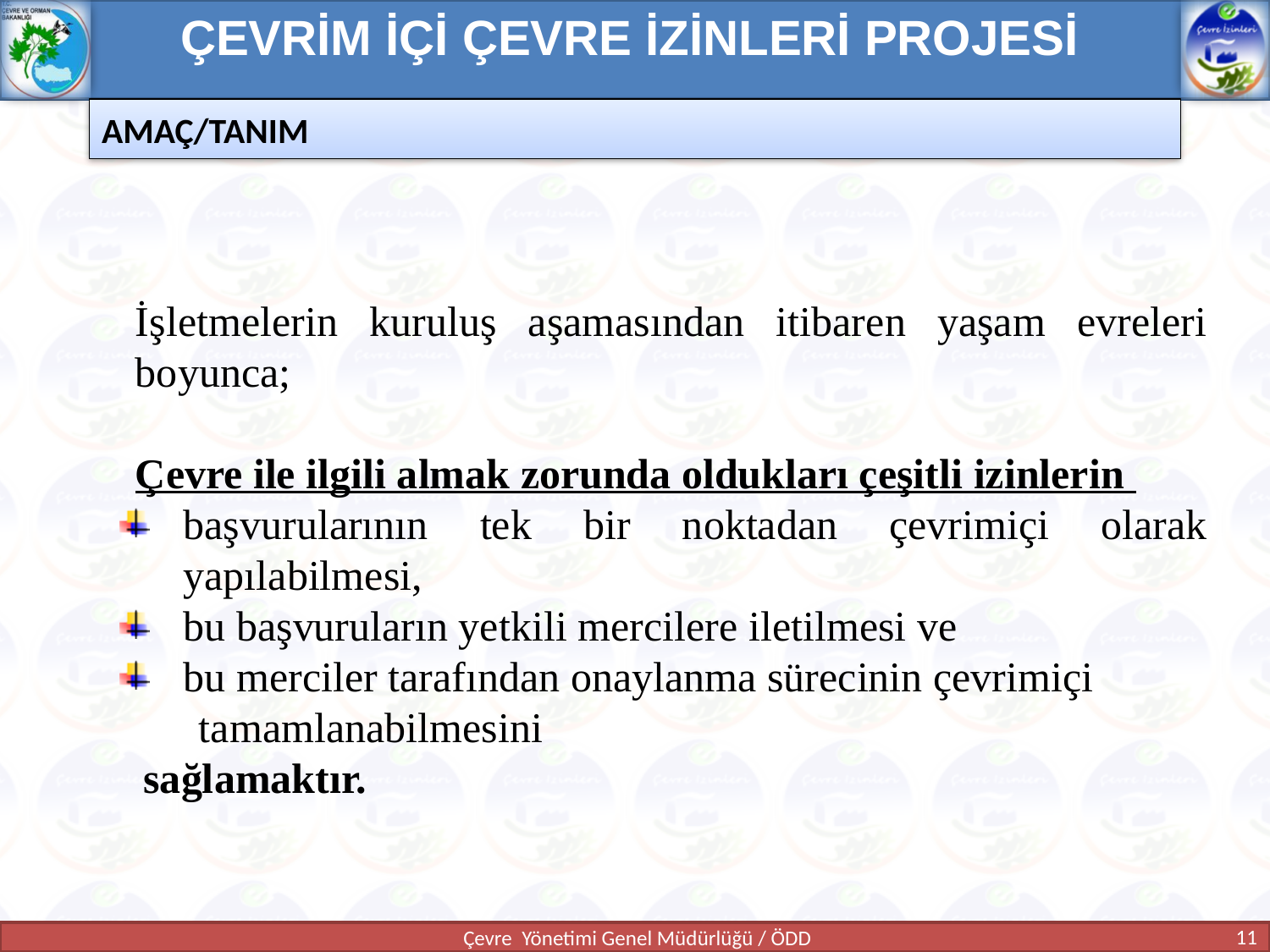

ÇEVRİM İÇİ ÇEVRE İZİNLERİ PROJESİ
AMAÇ/TANIM
İşletmelerin kuruluş aşamasından itibaren yaşam evreleri boyunca;

Çevre ile ilgili almak zorunda oldukları çeşitli izinlerin
başvurularının tek bir noktadan çevrimiçi olarak yapılabilmesi,
bu başvuruların yetkili mercilere iletilmesi ve
bu merciler tarafından onaylanma sürecinin çevrimiçi
      tamamlanabilmesini
 sağlamaktır.
11
Çevre  Yönetimi Genel Müdürlüğü / ÖDD